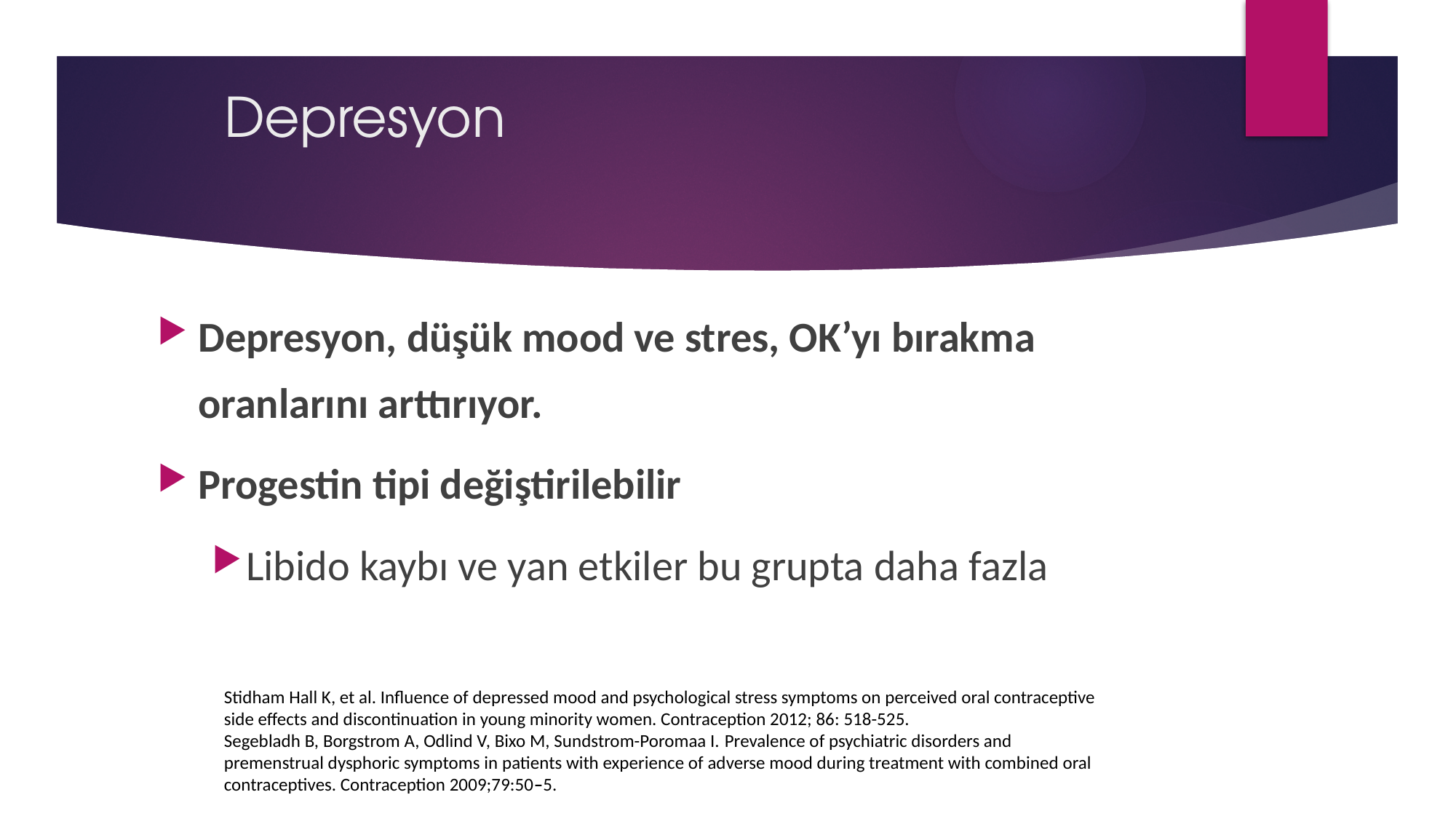

# Depresyon
Depresyon, düşük mood ve stres, OK’yı bırakma oranlarını arttırıyor.
Progestin tipi değiştirilebilir
Libido kaybı ve yan etkiler bu grupta daha fazla
Stidham Hall K, et al. Influence of depressed mood and psychological stress symptoms on perceived oral contraceptive side effects and discontinuation in young minority women. Contraception 2012; 86: 518-525.
Segebladh B, Borgstrom A, Odlind V, Bixo M, Sundstrom-Poromaa I. Prevalence of psychiatric disorders and premenstrual dysphoric symptoms in patients with experience of adverse mood during treatment with combined oral contraceptives. Contraception 2009;79:50–5.